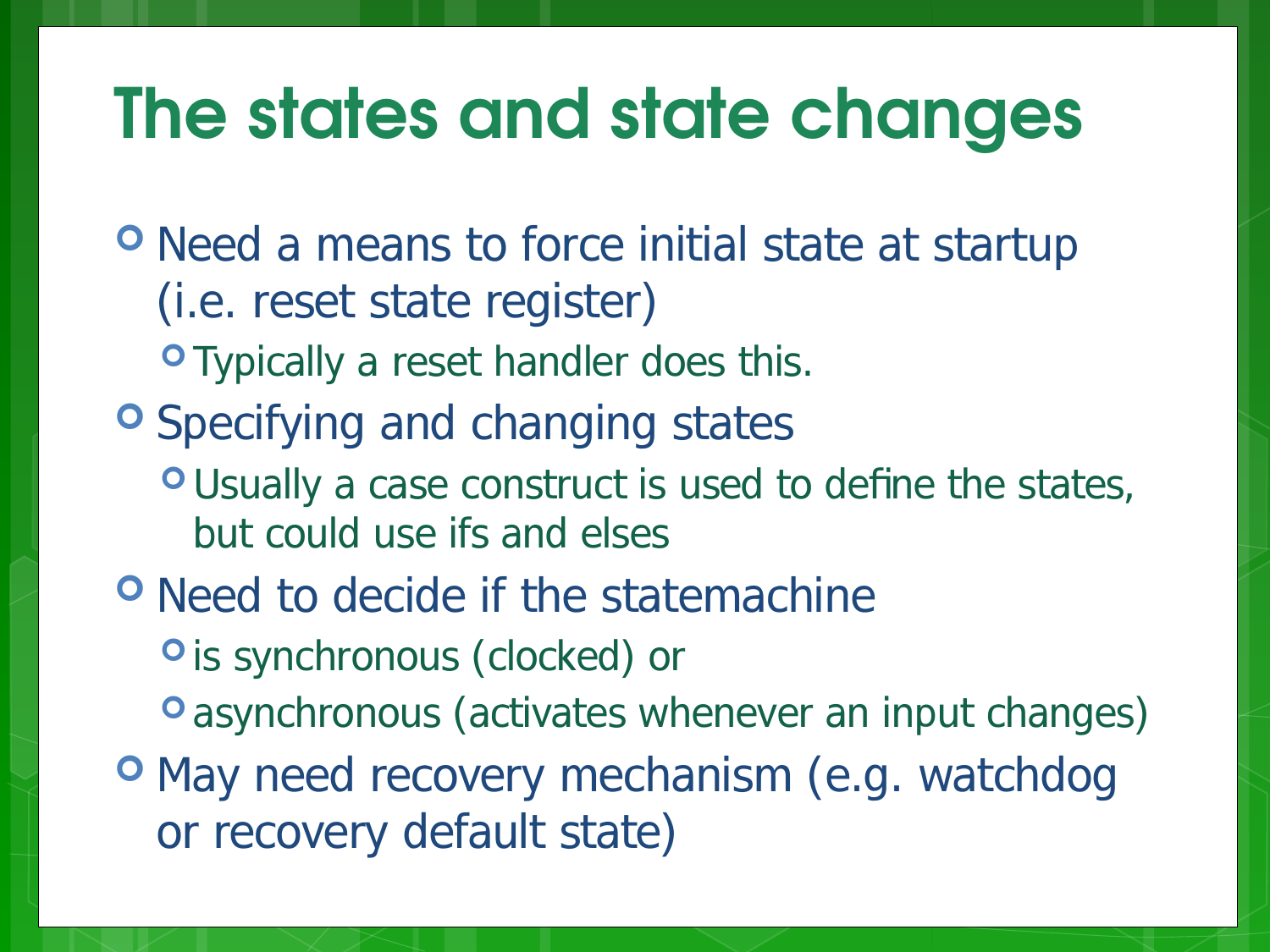

# The states and state changes
Need a means to force initial state at startup (i.e. reset state register)
Typically a reset handler does this.
Specifying and changing states
Usually a case construct is used to define the states, but could use ifs and elses
Need to decide if the statemachine
is synchronous (clocked) or
asynchronous (activates whenever an input changes)
May need recovery mechanism (e.g. watchdog or recovery default state)